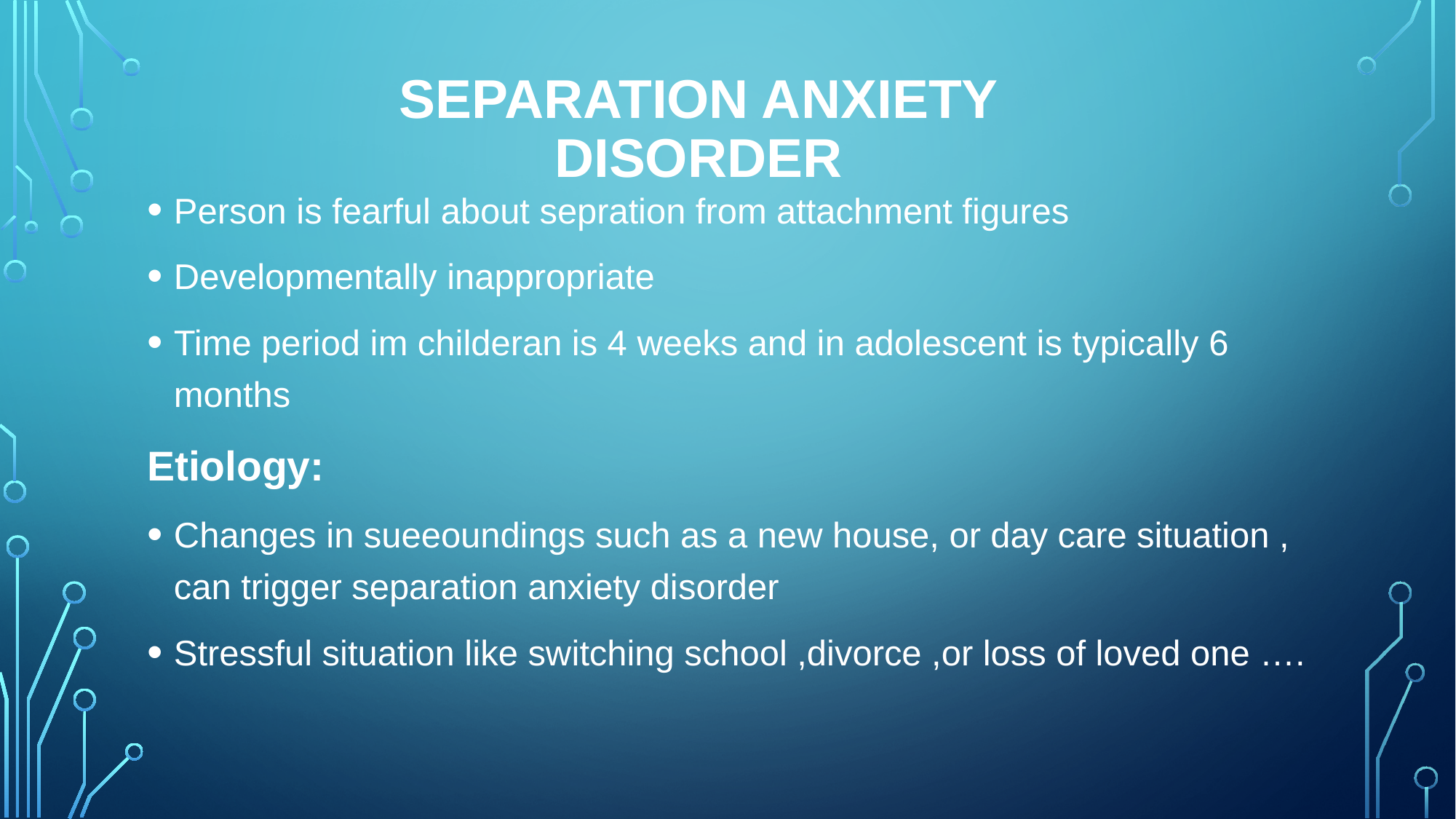

# Separation anxiety disorder
Person is fearful about sepration from attachment figures
Developmentally inappropriate
Time period im childeran is 4 weeks and in adolescent is typically 6 months
Etiology:
Changes in sueeoundings such as a new house, or day care situation , can trigger separation anxiety disorder
Stressful situation like switching school ,divorce ,or loss of loved one ….